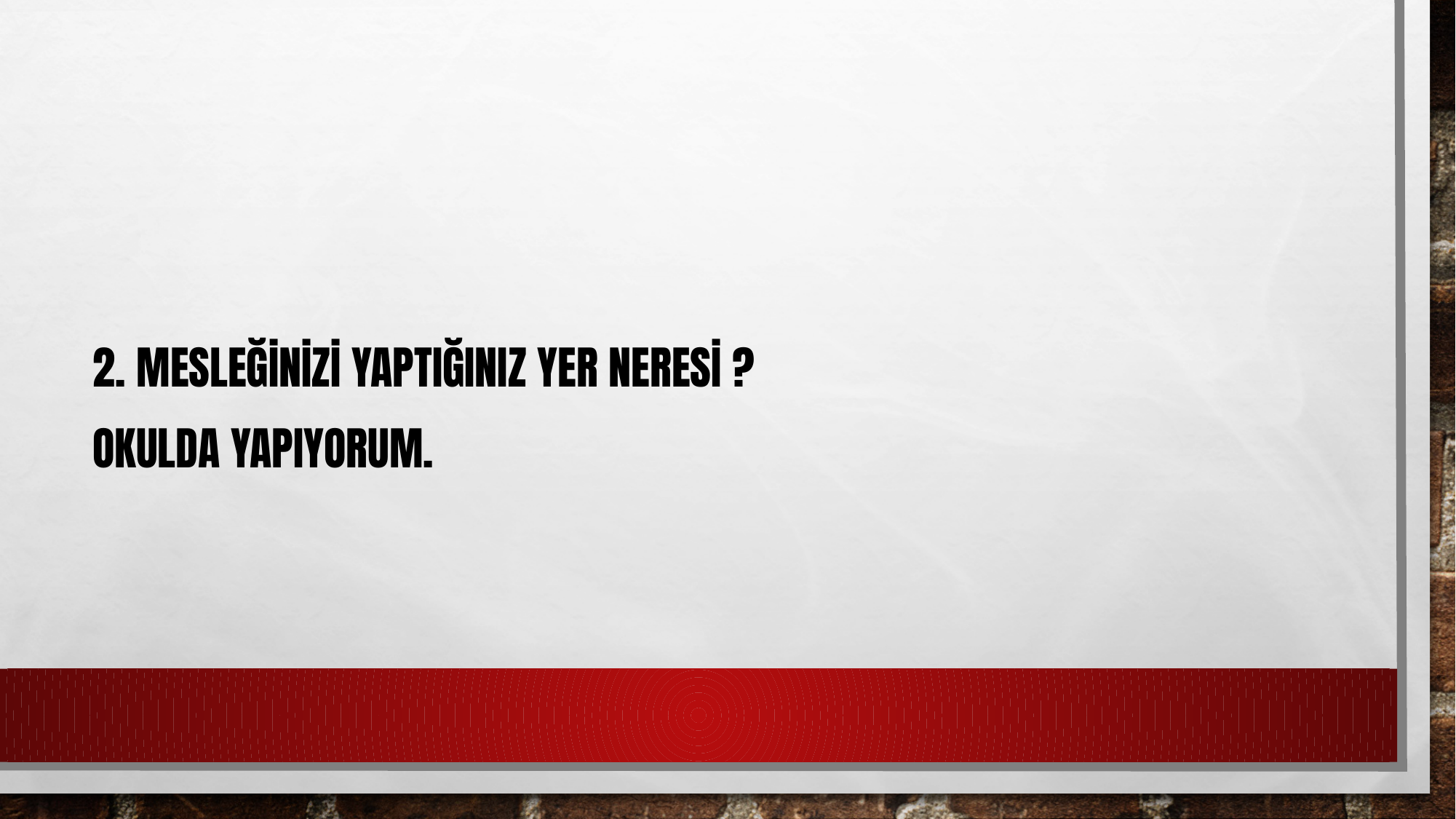

2. MESLEĞİNİZİ YAPTIĞINIZ YER NERESİ ?
OKULDA YAPIYORUM.